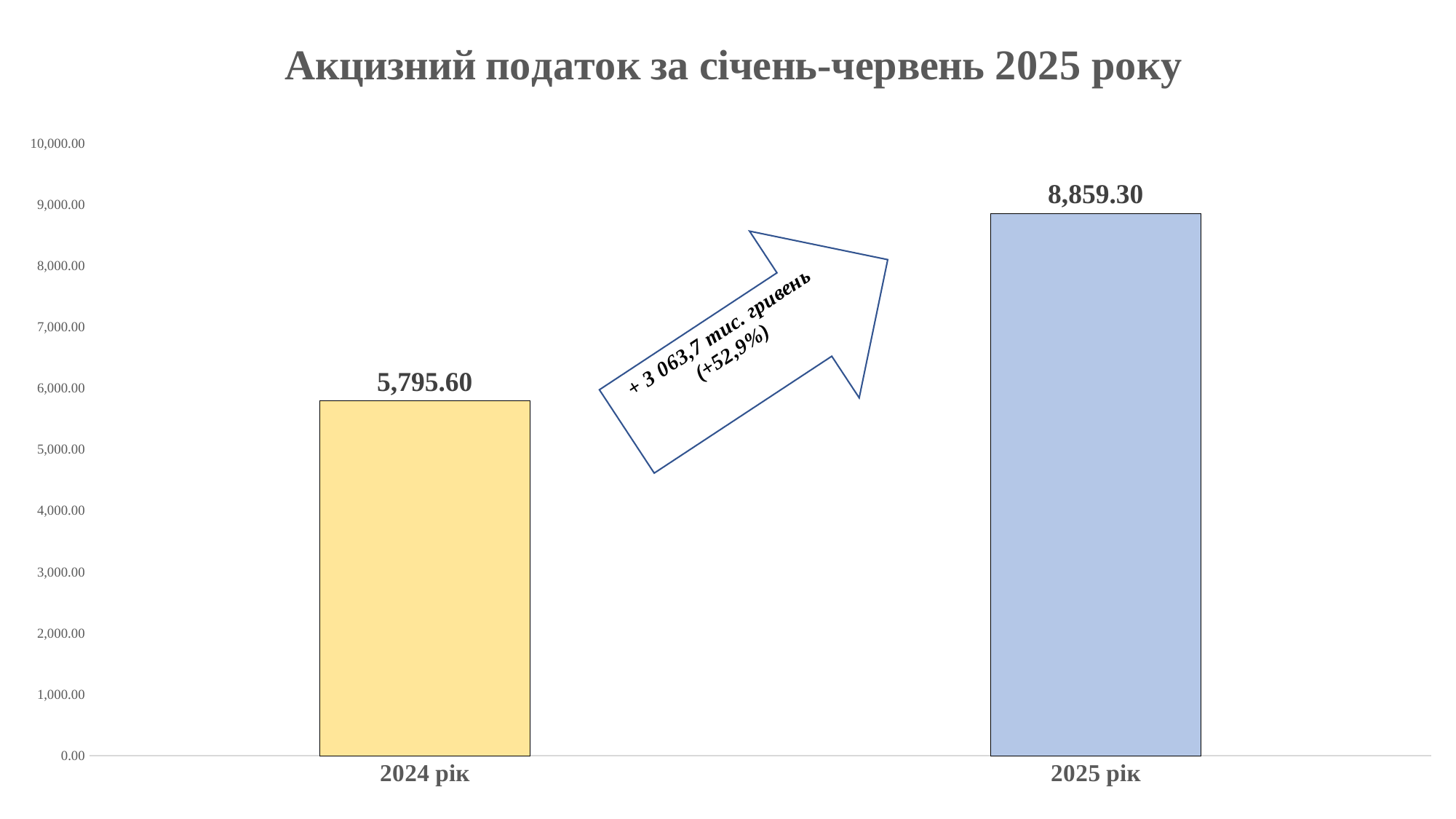

### Chart: Акцизний податок за січень-червень 2025 року

| Category |  |
|---|---|
| 2024 рік | 5795.6 |
| 2025 рік | 8859.3 |